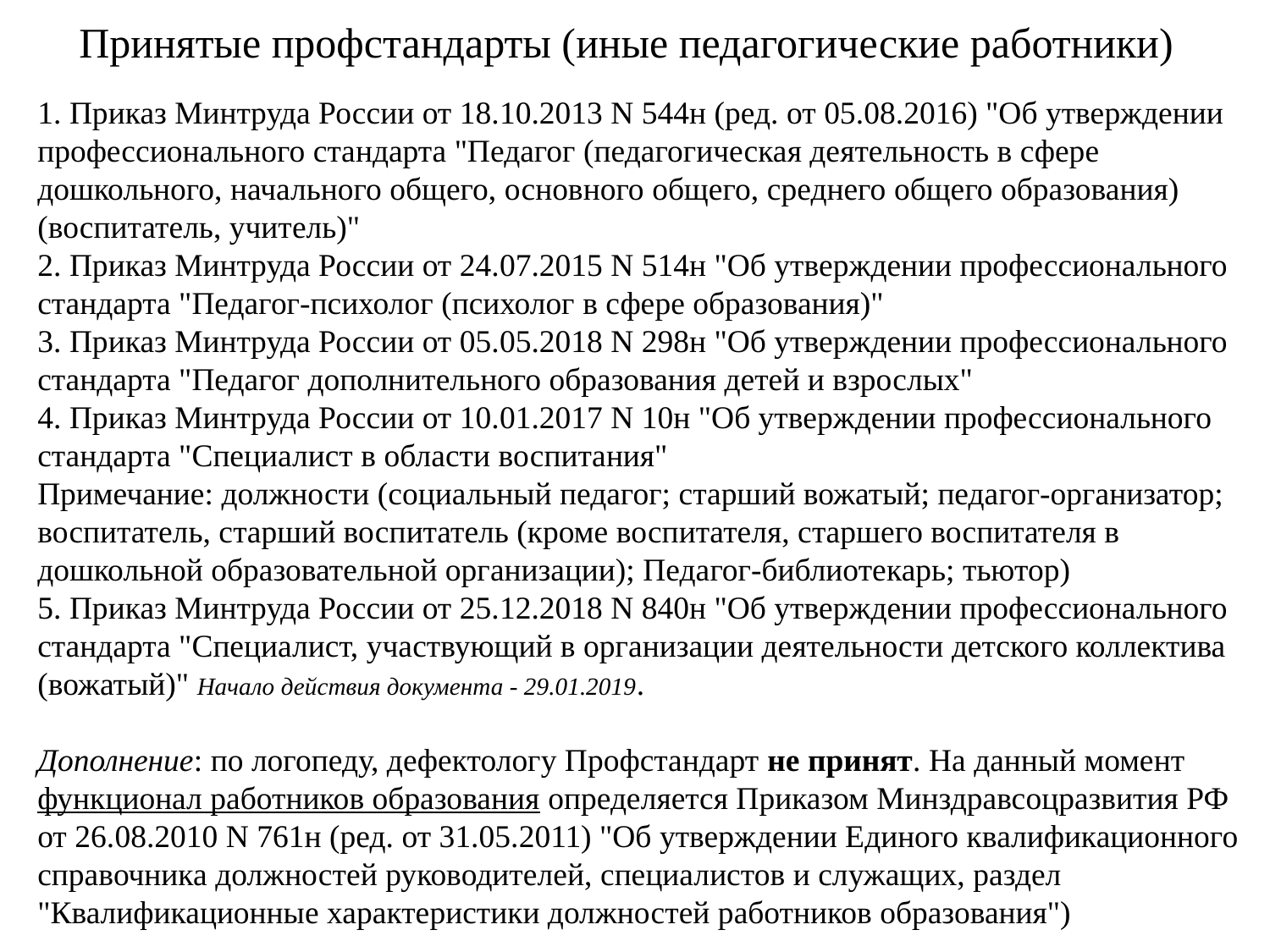

# Принятые профстандарты (иные педагогические работники)
1. Приказ Минтруда России от 18.10.2013 N 544н (ред. от 05.08.2016) "Об утверждении профессионального стандарта "Педагог (педагогическая деятельность в сфере дошкольного, начального общего, основного общего, среднего общего образования) (воспитатель, учитель)"
2. Приказ Минтруда России от 24.07.2015 N 514н "Об утверждении профессионального стандарта "Педагог-психолог (психолог в сфере образования)"
3. Приказ Минтруда России от 05.05.2018 N 298н "Об утверждении профессионального стандарта "Педагог дополнительного образования детей и взрослых"
4. Приказ Минтруда России от 10.01.2017 N 10н "Об утверждении профессионального стандарта "Специалист в области воспитания"
Примечание: должности (социальный педагог; старший вожатый; педагог-организатор; воспитатель, старший воспитатель (кроме воспитателя, старшего воспитателя в дошкольной образовательной организации); Педагог-библиотекарь; тьютор)
5. Приказ Минтруда России от 25.12.2018 N 840н "Об утверждении профессионального стандарта "Специалист, участвующий в организации деятельности детского коллектива (вожатый)" Начало действия документа - 29.01.2019.

Дополнение: по логопеду, дефектологу Профстандарт не принят. На данный момент функционал работников образования определяется Приказом Минздравсоцразвития РФ от 26.08.2010 N 761н (ред. от 31.05.2011) "Об утверждении Единого квалификационного справочника должностей руководителей, специалистов и служащих, раздел "Квалификационные характеристики должностей работников образования")